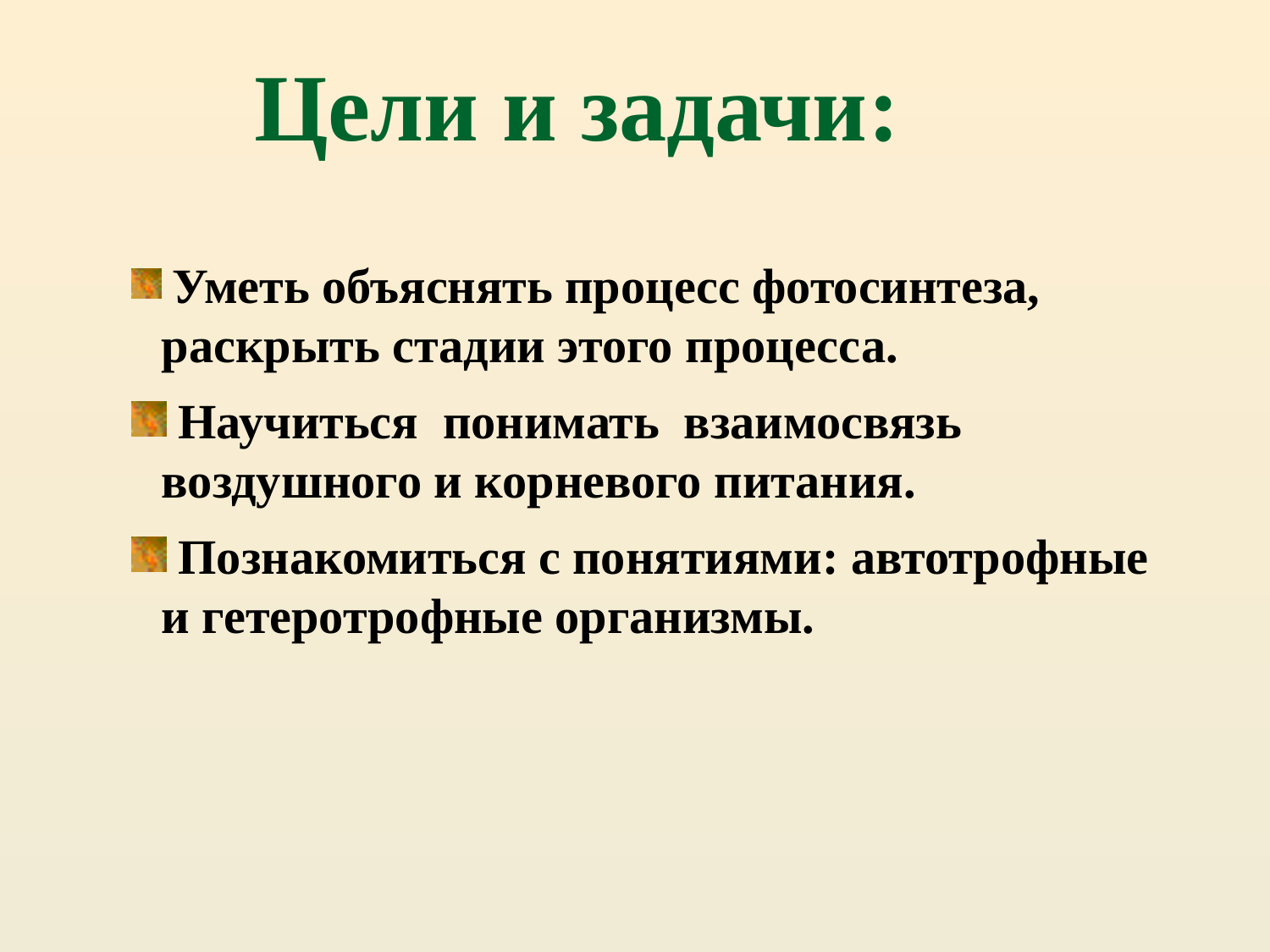

Цели и задачи:
 Уметь объяснять процесс фотосинтеза, раскрыть стадии этого процесса.

 Научиться  понимать  взаимосвязь воздушного и корневого питания.

 Познакомиться с понятиями: автотрофные и гетеротрофные организмы.